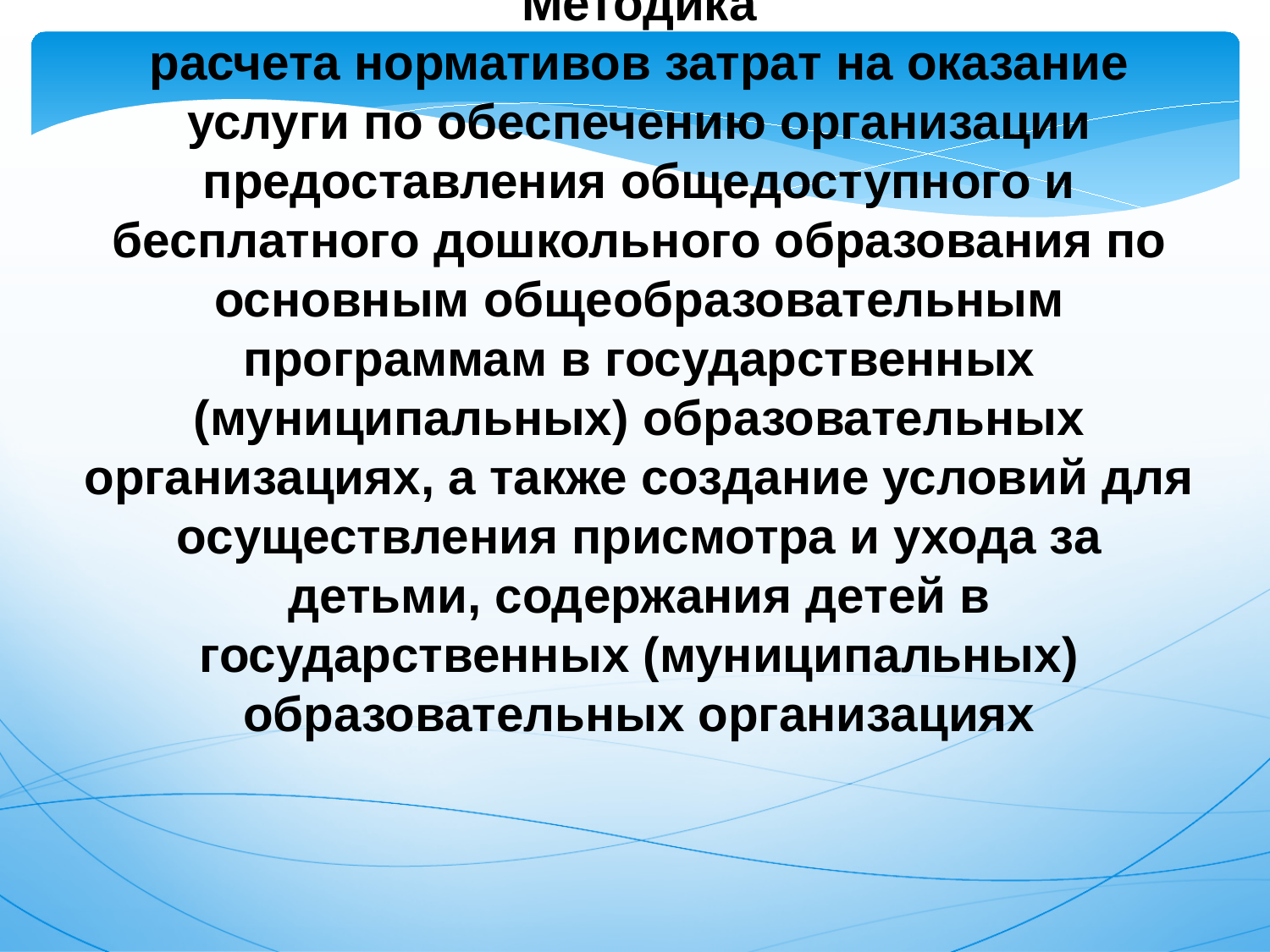

Методика
расчета нормативов затрат на оказание услуги по обеспечению организации предоставления общедоступного и бесплатного дошкольного образования по основным общеобразовательным программам в государственных (муниципальных) образовательных организациях, а также создание условий для осуществления присмотра и ухода за детьми, содержания детей в государственных (муниципальных) образовательных организациях